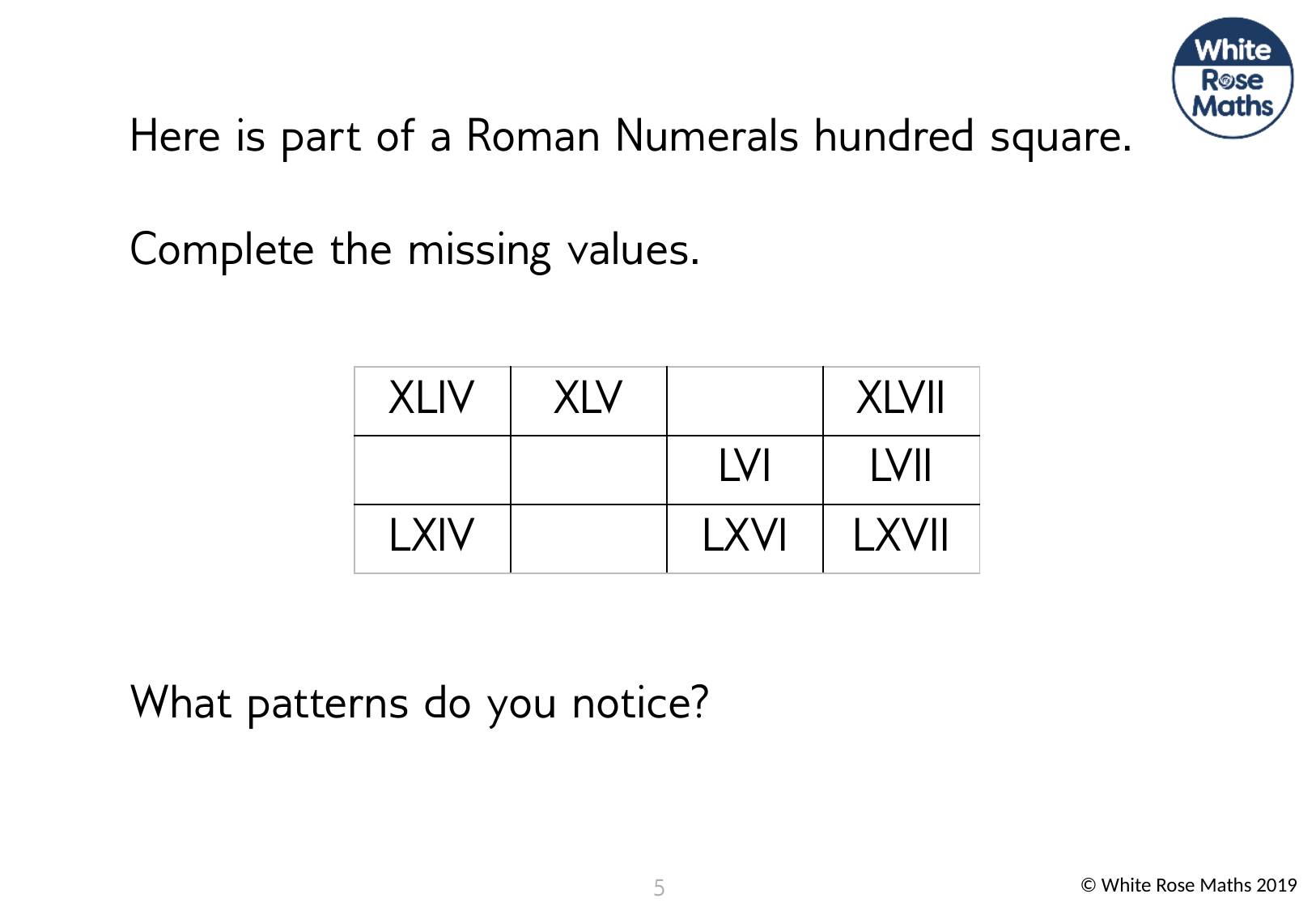

Here is part of a Roman Numerals hundred square.

Complete the missing values.

What patterns do you notice?
| XLIV | XLV |  | XLVII |
| --- | --- | --- | --- |
|  |  | LVI | LVII |
| LXIV |  | LXVI | LXVII |
5